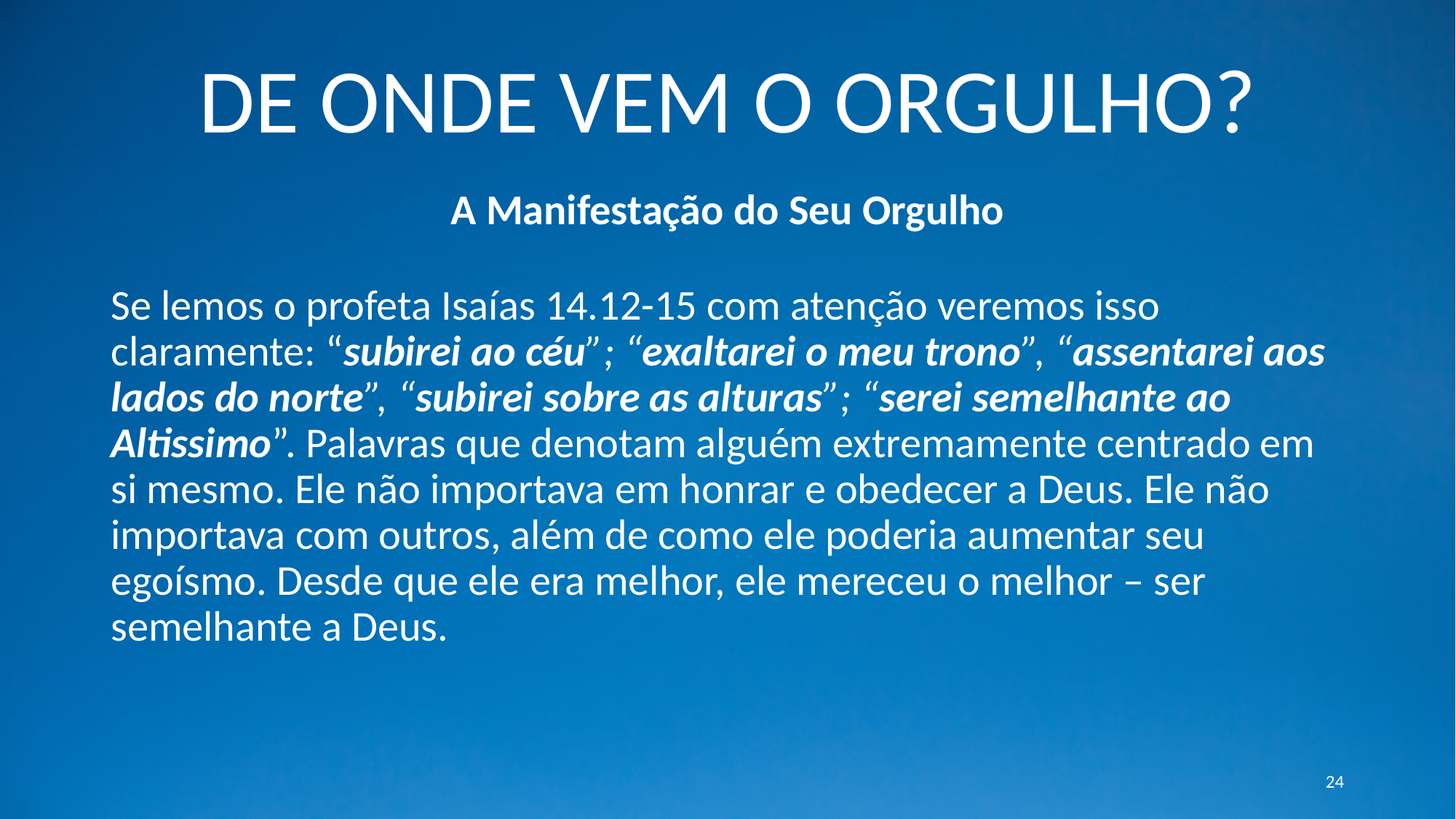

# DE ONDE VEM O ORGULHO?
A Manifestação do Seu Orgulho

Se lemos o profeta Isaías 14.12-15 com atenção veremos isso claramente: “subirei ao céu”; “exaltarei o meu trono”, “assentarei aos lados do norte”, “subirei sobre as alturas”; “serei semelhante ao Altissimo”. Palavras que denotam alguém extremamente centrado em si mesmo. Ele não importava em honrar e obedecer a Deus. Ele não importava com outros, além de como ele poderia aumentar seu egoísmo. Desde que ele era melhor, ele mereceu o melhor – ser semelhante a Deus.

24